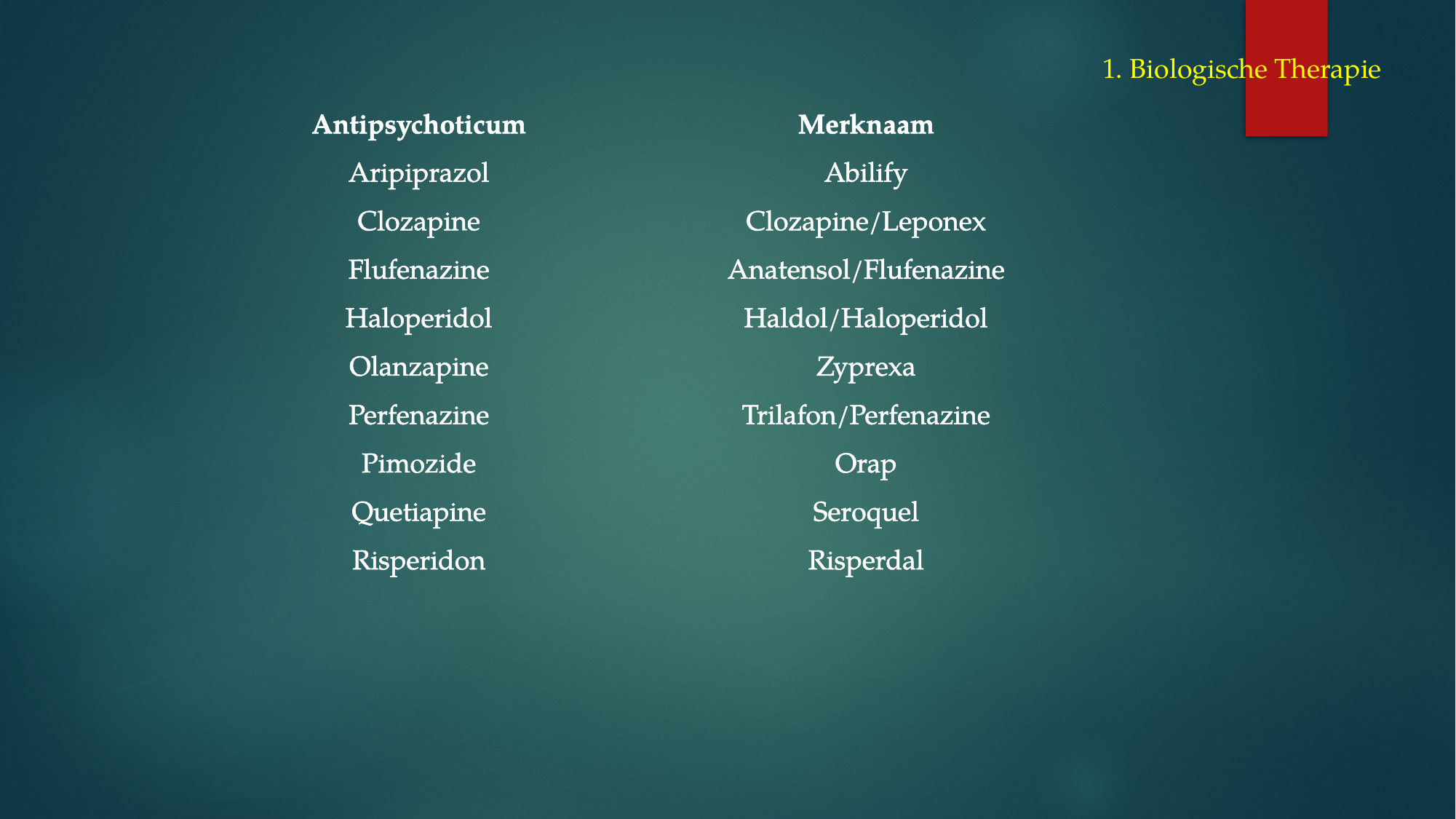

1. Biologische Therapie
| Antipsychoticum | Merknaam |
| --- | --- |
| Aripiprazol | Abilify |
| Clozapine | Clozapine/Leponex |
| Flufenazine | Anatensol/Flufenazine |
| Haloperidol | Haldol/Haloperidol |
| Olanzapine | Zyprexa |
| Perfenazine | Trilafon/Perfenazine |
| Pimozide | Orap |
| Quetiapine | Seroquel |
| Risperidon | Risperdal |